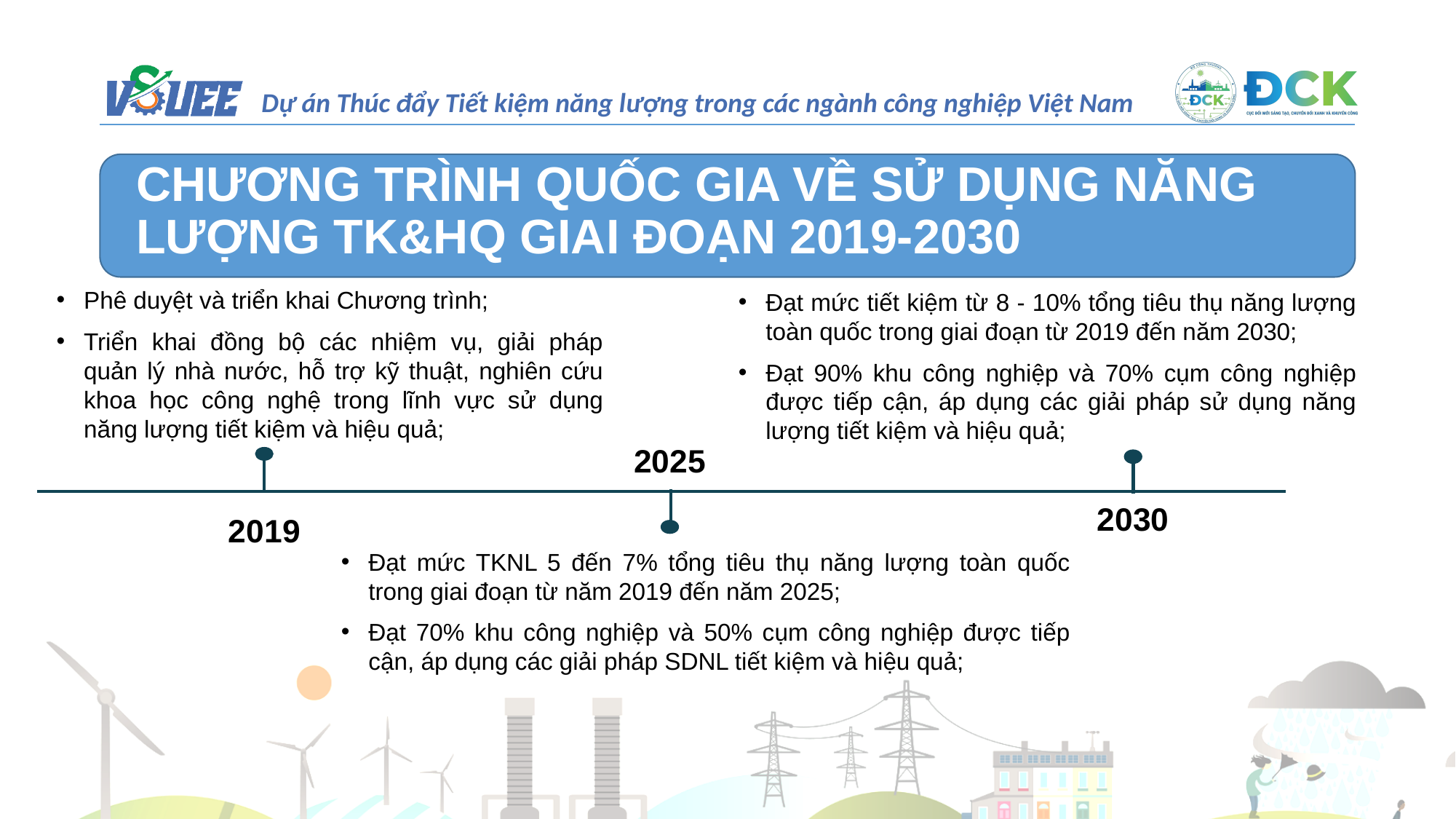

CHƯƠNG TRÌNH QUỐC GIA VỀ SỬ DỤNG NĂNG LƯỢNG TK&HQ GIAI ĐOẠN 2019-2030
Phê duyệt và triển khai Chương trình;
Triển khai đồng bộ các nhiệm vụ, giải pháp quản lý nhà nước, hỗ trợ kỹ thuật, nghiên cứu khoa học công nghệ trong lĩnh vực sử dụng năng lượng tiết kiệm và hiệu quả;
Đạt mức tiết kiệm từ 8 - 10% tổng tiêu thụ năng lượng toàn quốc trong giai đoạn từ 2019 đến năm 2030;
Đạt 90% khu công nghiệp và 70% cụm công nghiệp được tiếp cận, áp dụng các giải pháp sử dụng năng lượng tiết kiệm và hiệu quả;
2025

2030
2019
Đạt mức TKNL 5 đến 7% tổng tiêu thụ năng lượng toàn quốc trong giai đoạn từ năm 2019 đến năm 2025;
Đạt 70% khu công nghiệp và 50% cụm công nghiệp được tiếp cận, áp dụng các giải pháp SDNL tiết kiệm và hiệu quả;